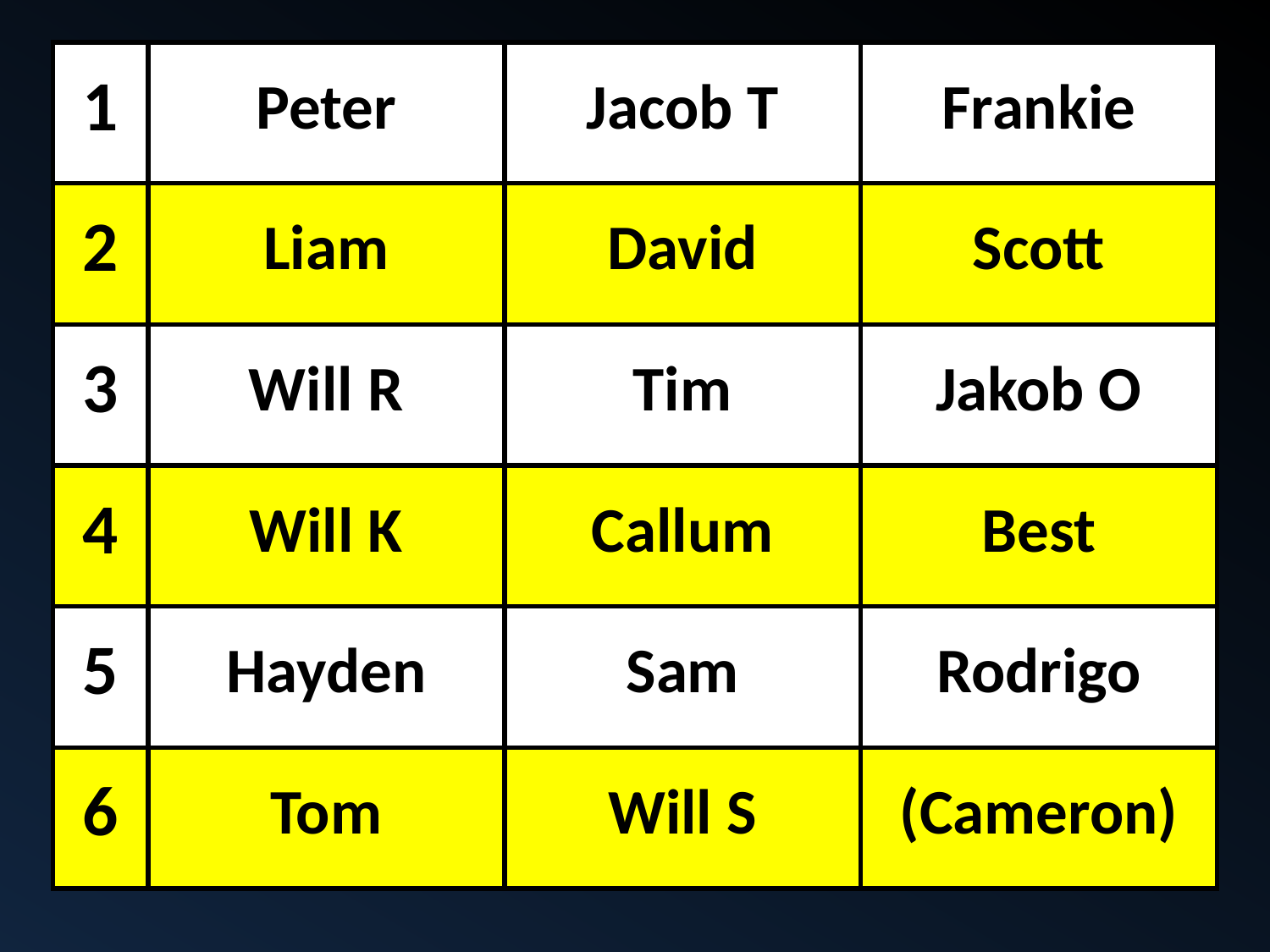

| 1 | Peter | Jacob T | Frankie |
| --- | --- | --- | --- |
| 2 | Liam | David | Scott |
| 3 | Will R | Tim | Jakob O |
| 4 | Will K | Callum | Best |
| 5 | Hayden | Sam | Rodrigo |
| 6 | Tom | Will S | (Cameron) |